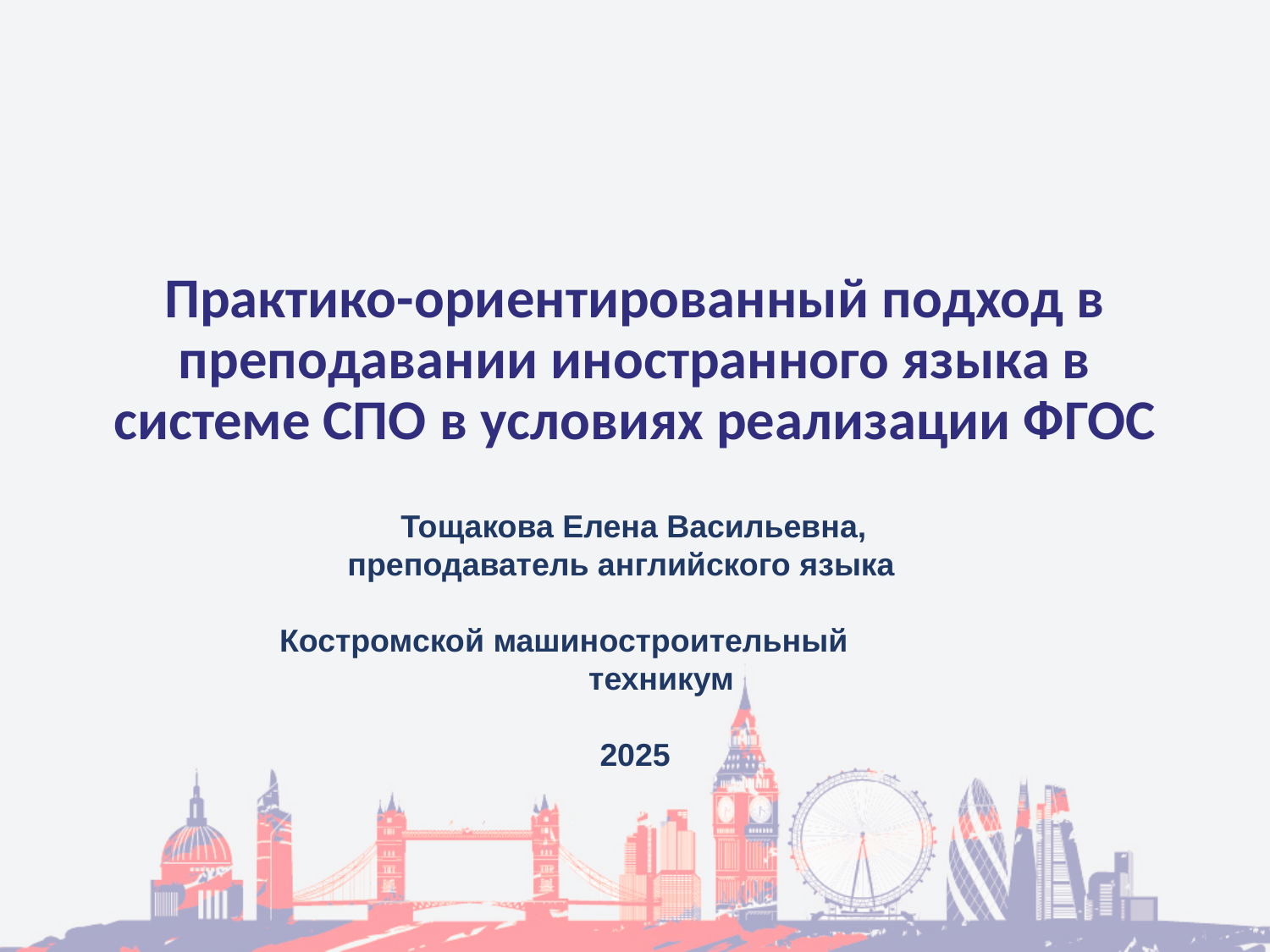

# Практико-ориентированный подход в преподавании иностранного языка в системе СПО в условиях реализации ФГОС
               Тощакова Елена Васильевна,
         преподаватель английского языка

 Костромской машиностроительный                        техникум

2025